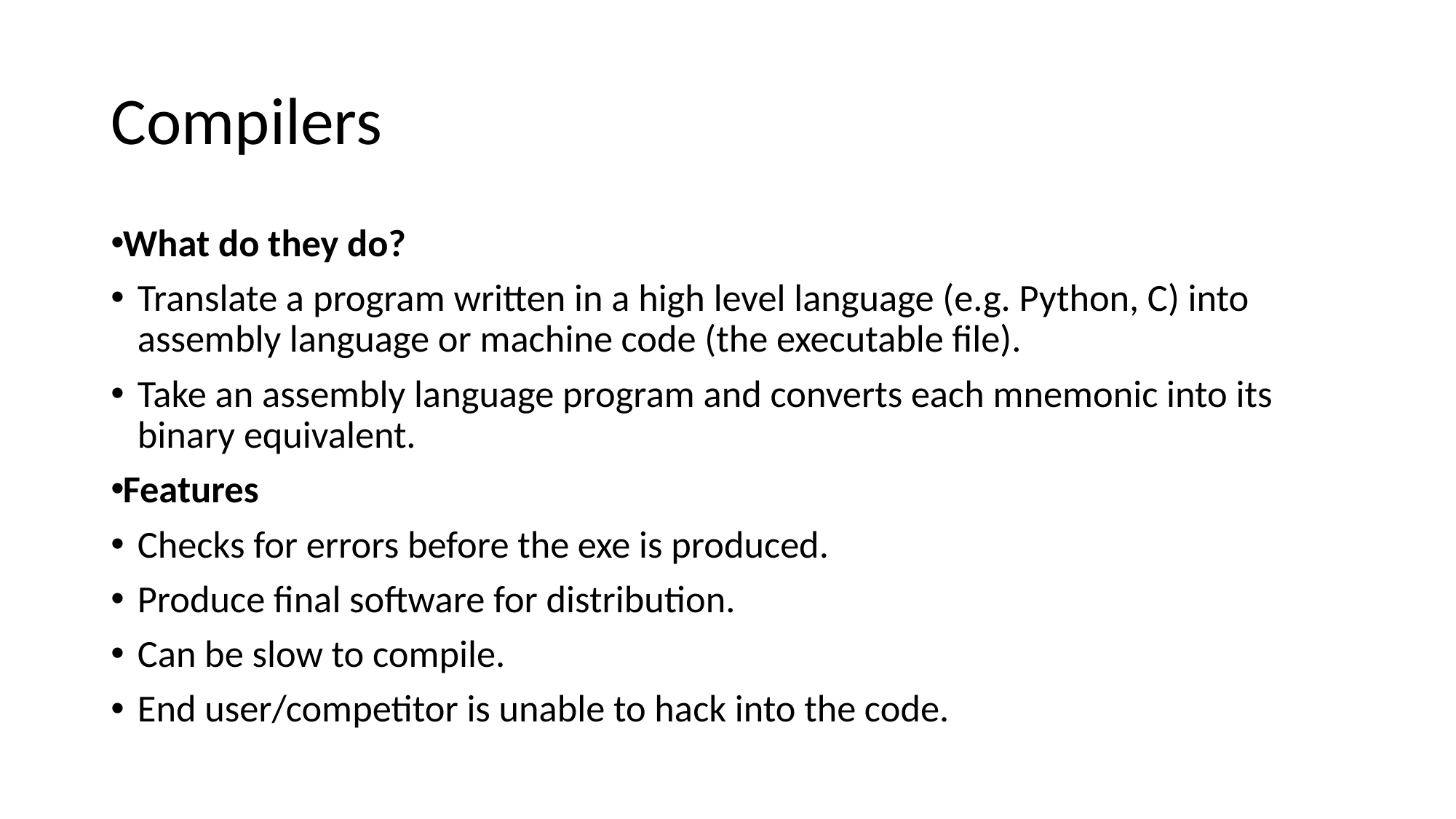

# Compilers
What do they do?
Translate a program written in a high level language (e.g. Python, C) into assembly language or machine code (the executable file).
Take an assembly language program and converts each mnemonic into its binary equivalent.
Features
Checks for errors before the exe is produced.
Produce final software for distribution.
Can be slow to compile.
End user/competitor is unable to hack into the code.